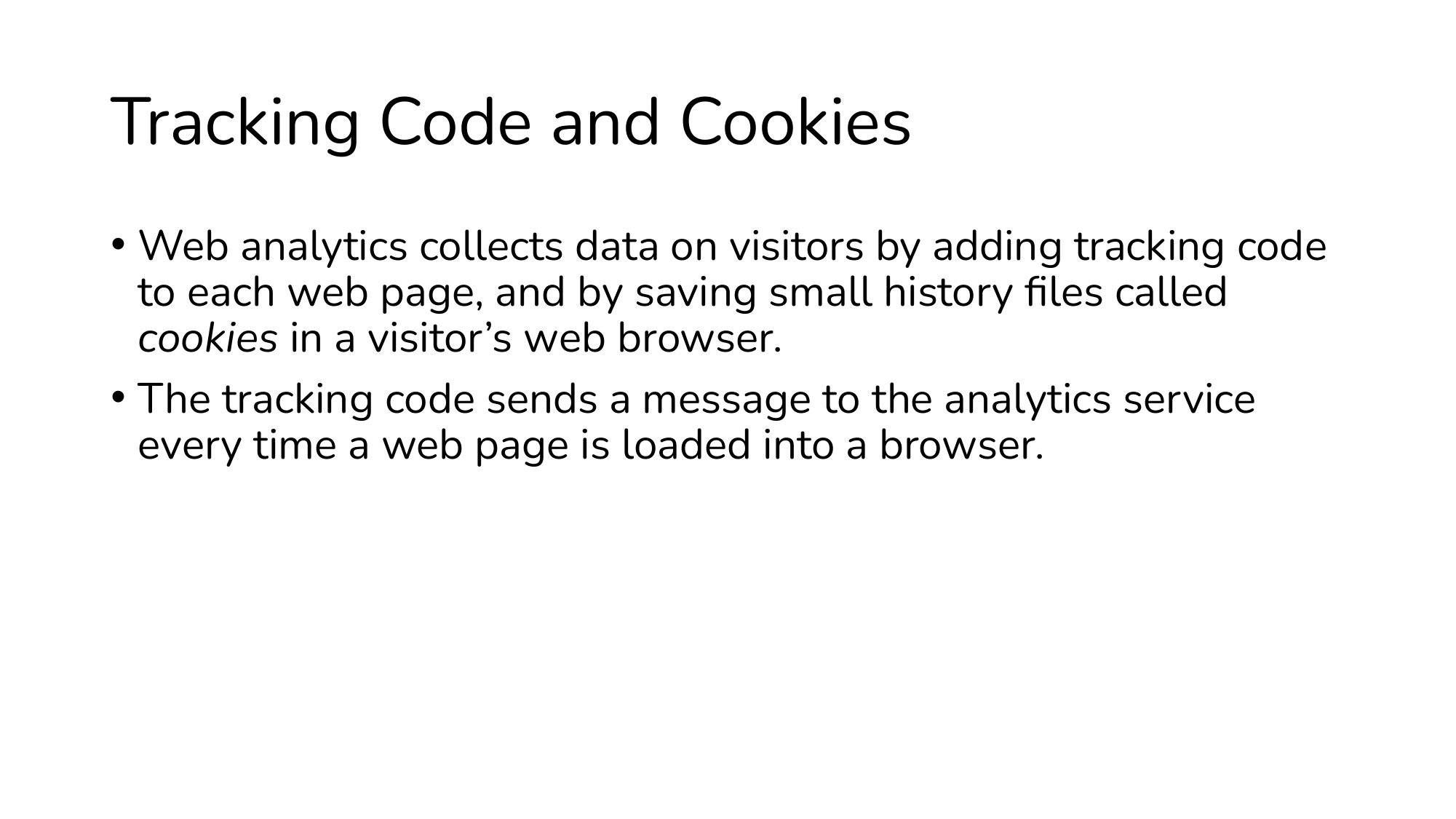

# Tracking Code and Cookies
Web analytics collects data on visitors by adding tracking code to each web page, and by saving small history files called cookies in a visitor’s web browser.
The tracking code sends a message to the analytics service every time a web page is loaded into a browser.